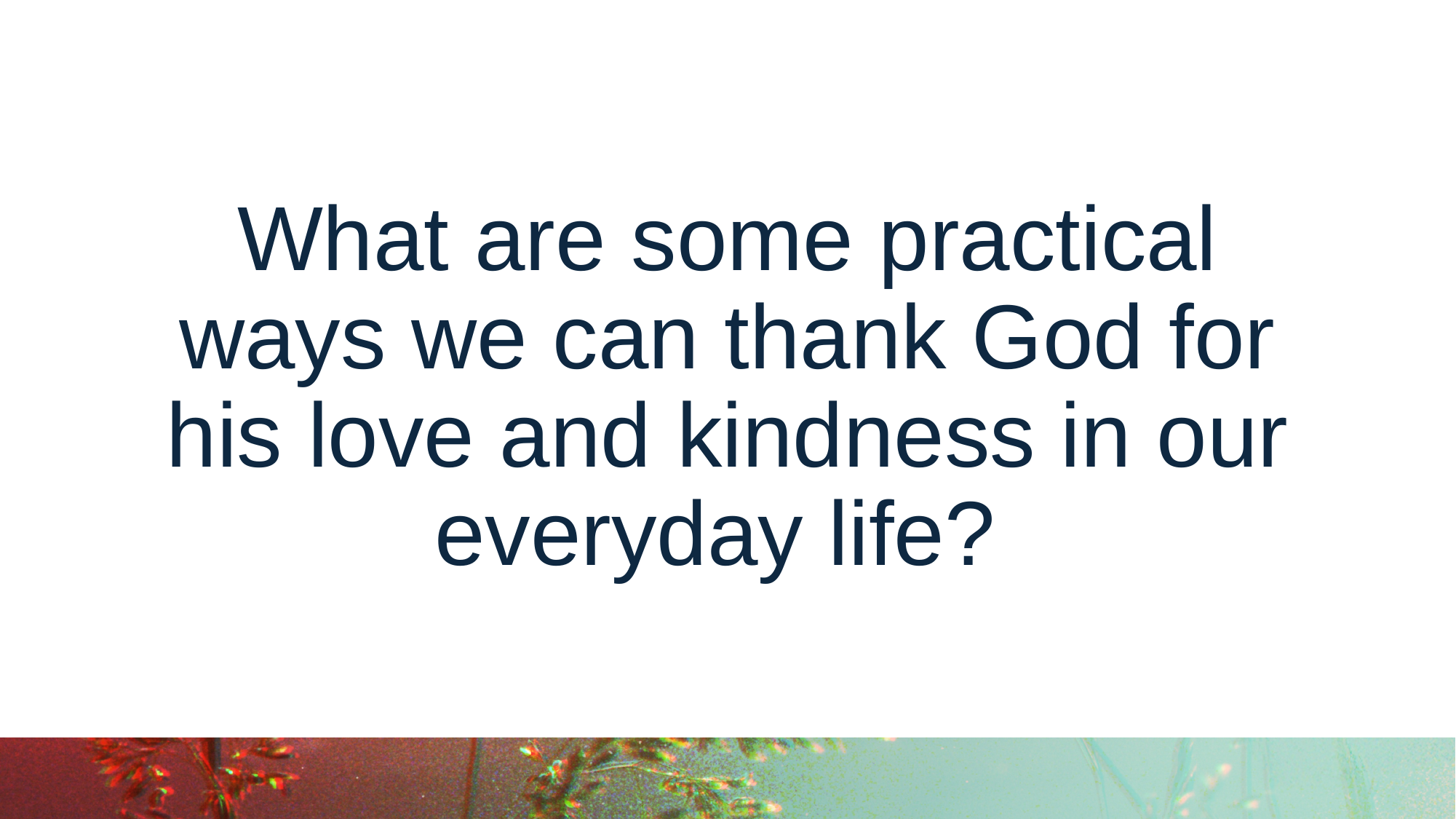

What are some practical ways we can thank God for his love and kindness in our everyday life?